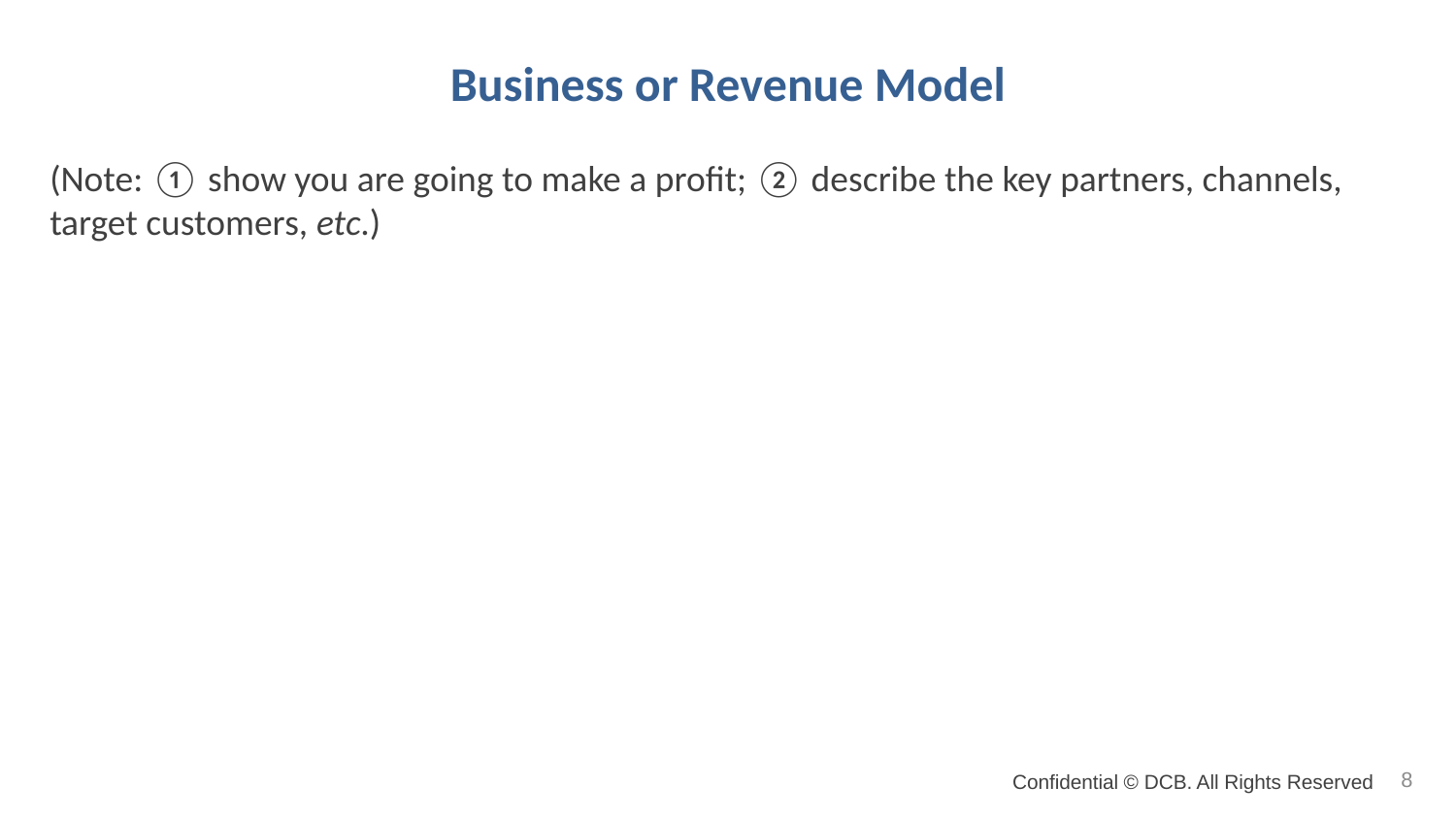

# Business or Revenue Model
(Note: ① show you are going to make a profit; ② describe the key partners, channels,
target customers, etc.)
8